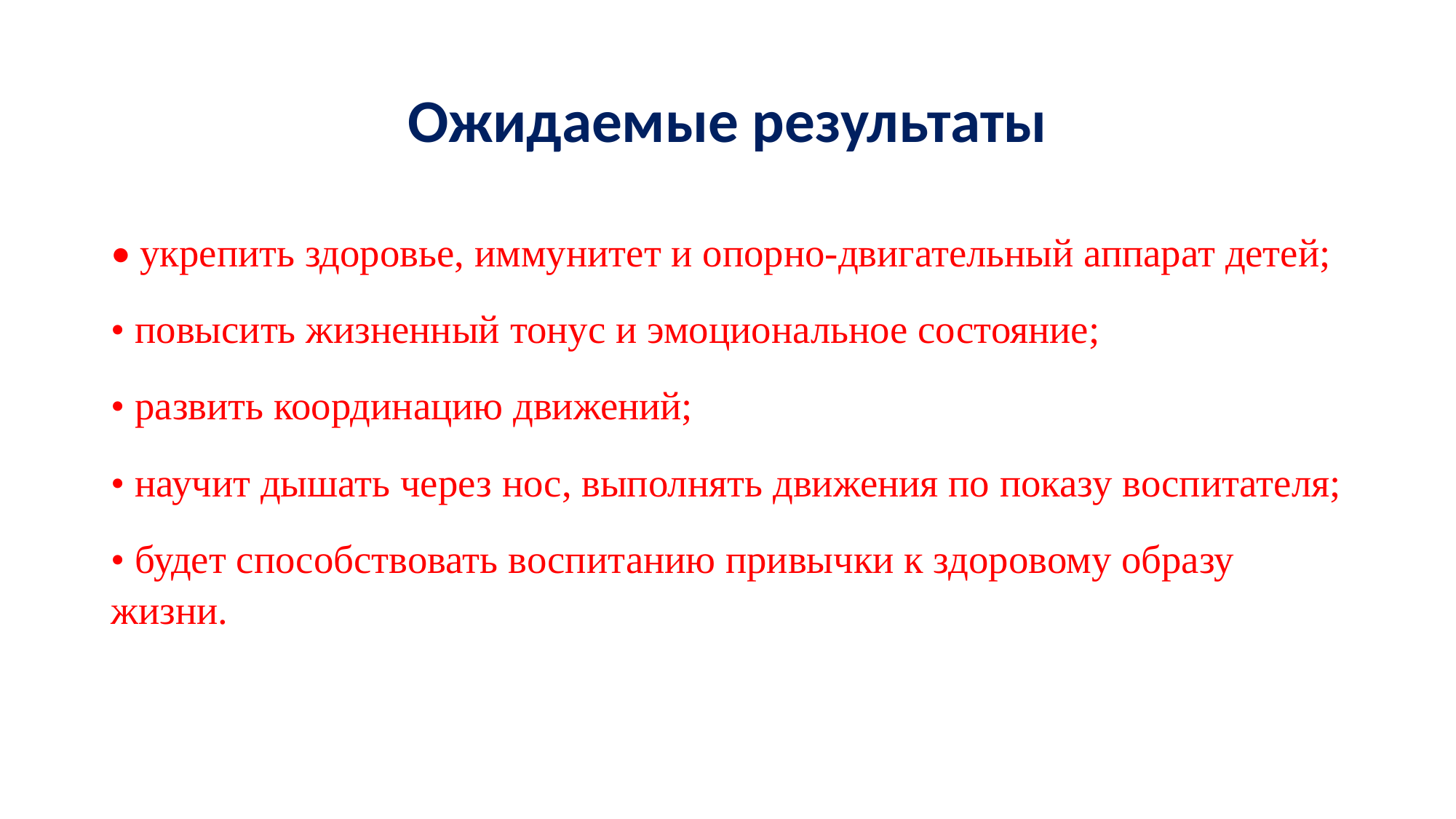

# Ожидаемые результаты
• укрепить здоровье, иммунитет и опорно-двигательный аппарат детей;
• повысить жизненный тонус и эмоциональное состояние;
• развить координацию движений;
• научит дышать через нос, выполнять движения по показу воспитателя;
• будет способствовать воспитанию привычки к здоровому образу жизни.